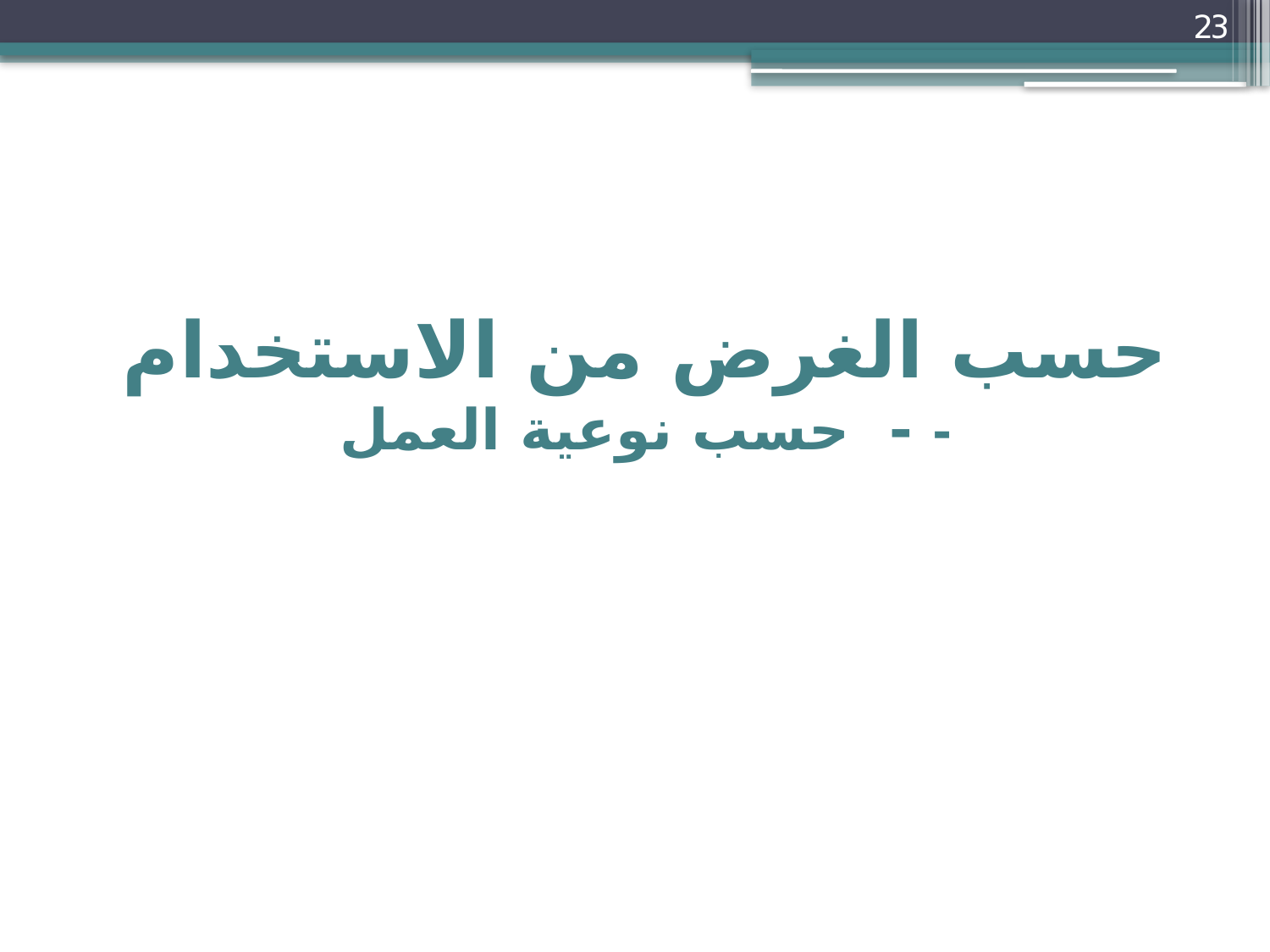

23
# حسب الغرض من الاستخدام -  حسب نوعية العمل -